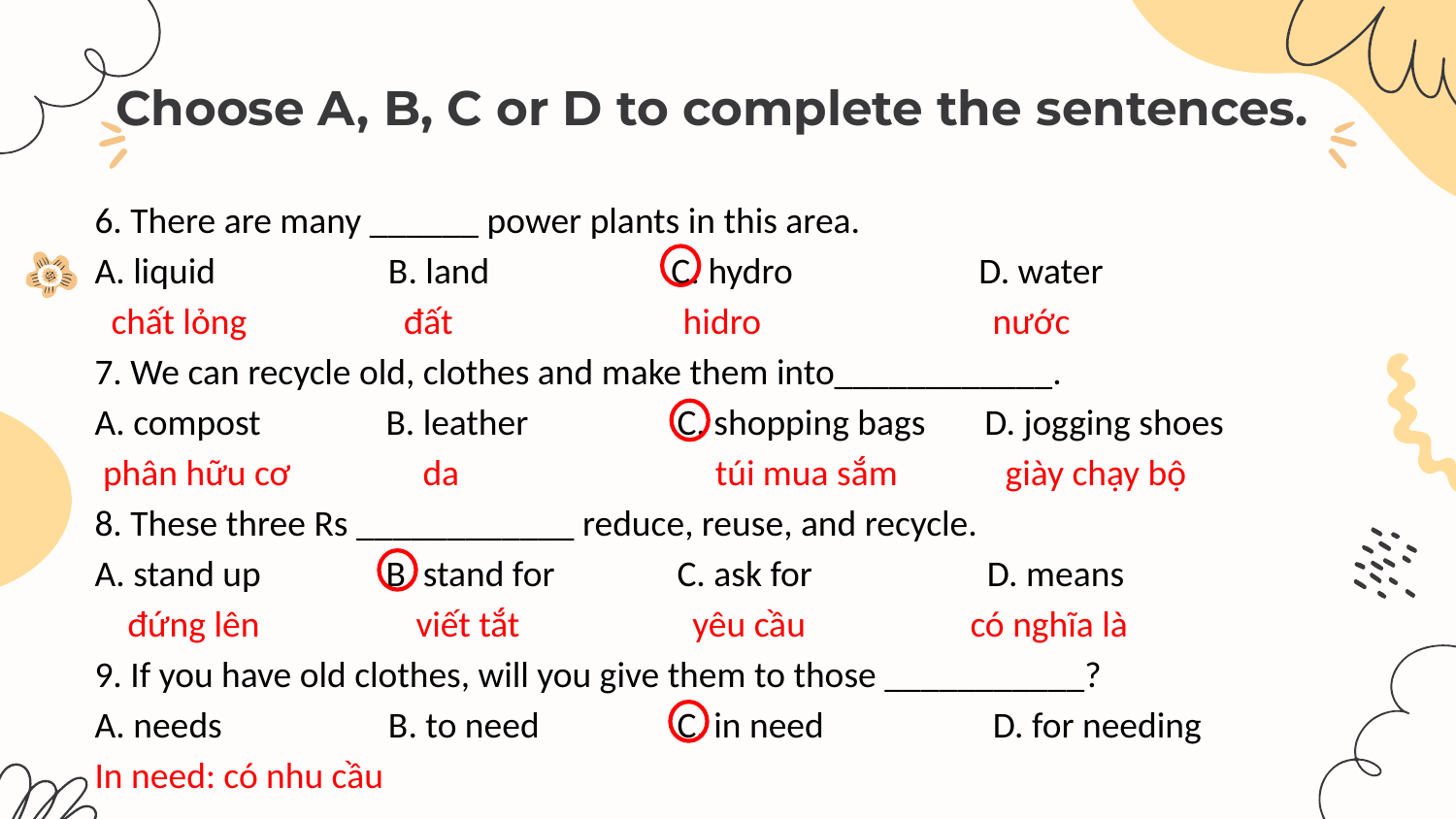

# Choose A, B, C or D to complete the sentences.
6. There are many ______ power plants in this area.
A. liquid	                  B. land	                 C. hydro	                   D. water
  chất lỏng                   đất                            hidro                            nước
7. We can recycle old, clothes and make them into____________.
A. compost 	B. leather 	C. shopping bags 	  D. jogging shoes
 phân hữu cơ                da                               túi mua sắm             giày chạy bộ
8. These three Rs ____________ reduce, reuse, and recycle.
A. stand up	B. stand for	C. ask for	                    D. means
    đứng lên                   viết tắt                     yêu cầu                    có nghĩa là
9. If you have old clothes, will you give them to those ___________?
A. needs	                  B. to need	C. in need	   D. for needing
In need: có nhu cầu